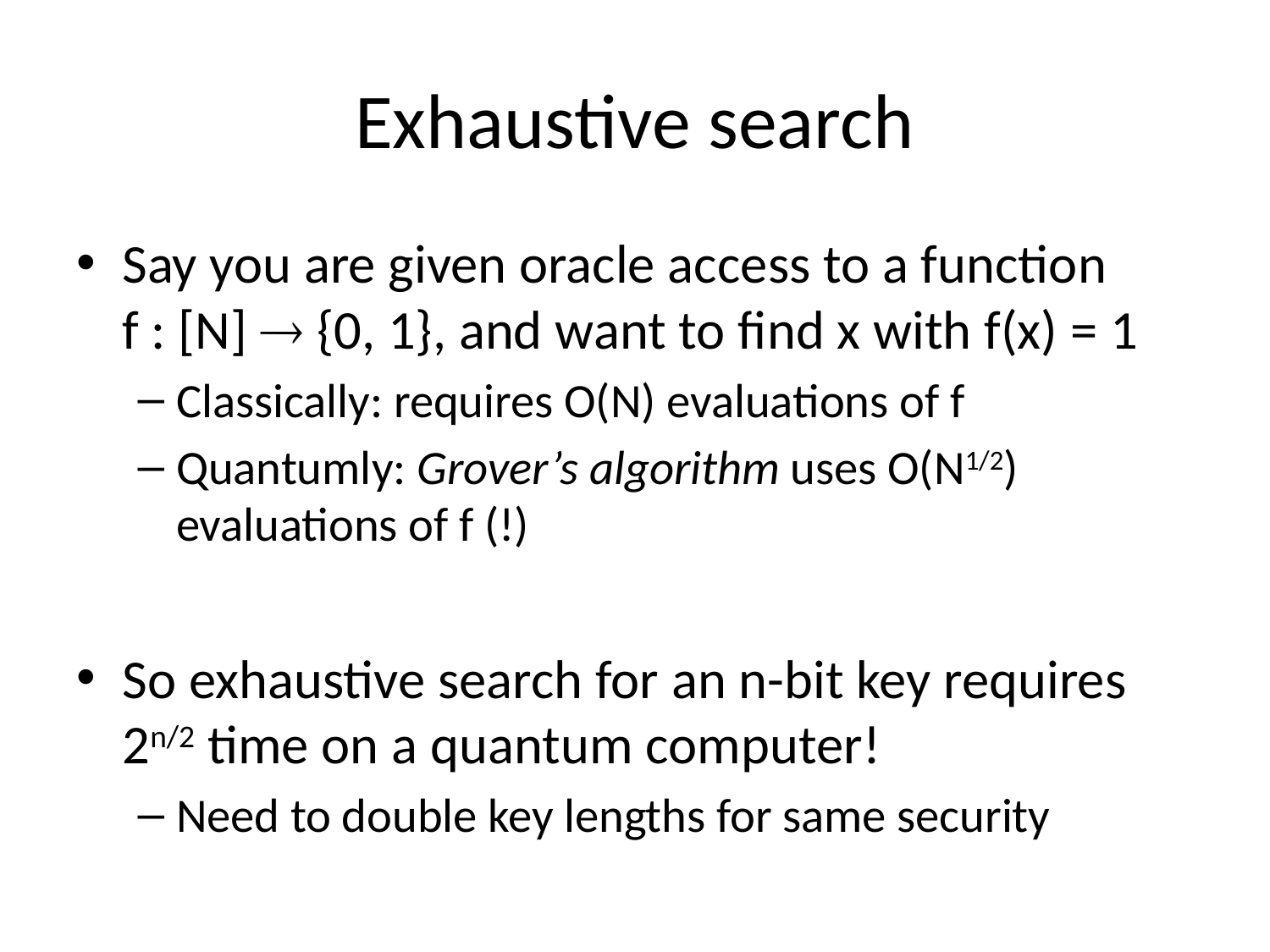

# Exhaustive search
Say you are given oracle access to a function
f : [N] → {0, 1}, and want to find x with f(x) = 1
Classically: requires O(N) evaluations of f
Quantumly: Grover’s algorithm uses O(N1/2) evaluations of f (!)

So exhaustive search for an n-bit key requires 2n/2 time on a quantum computer!
Need to double key lengths for same security